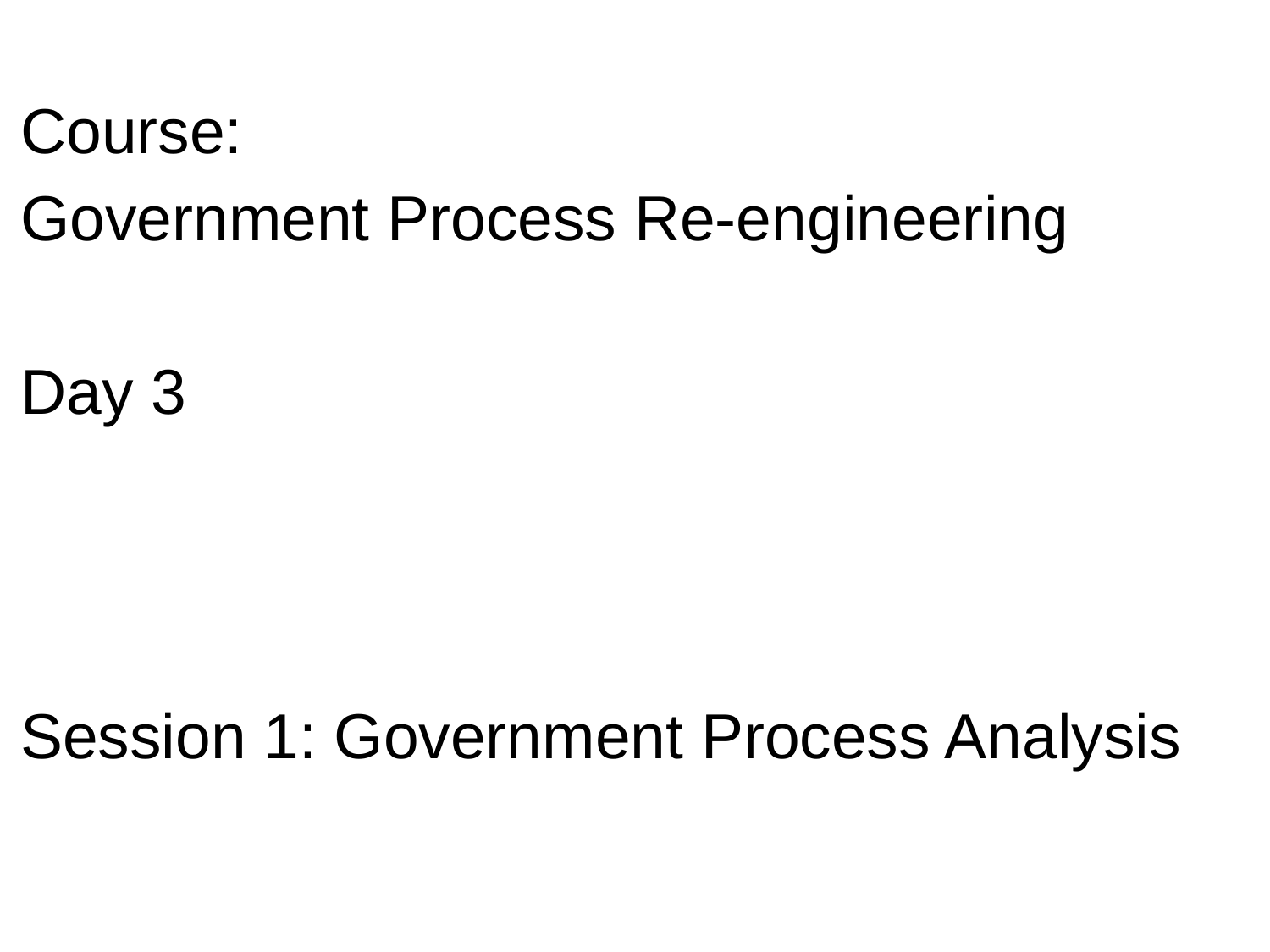

Course:
Government Process Re-engineering

Day 3
Session 1: Government Process Analysis